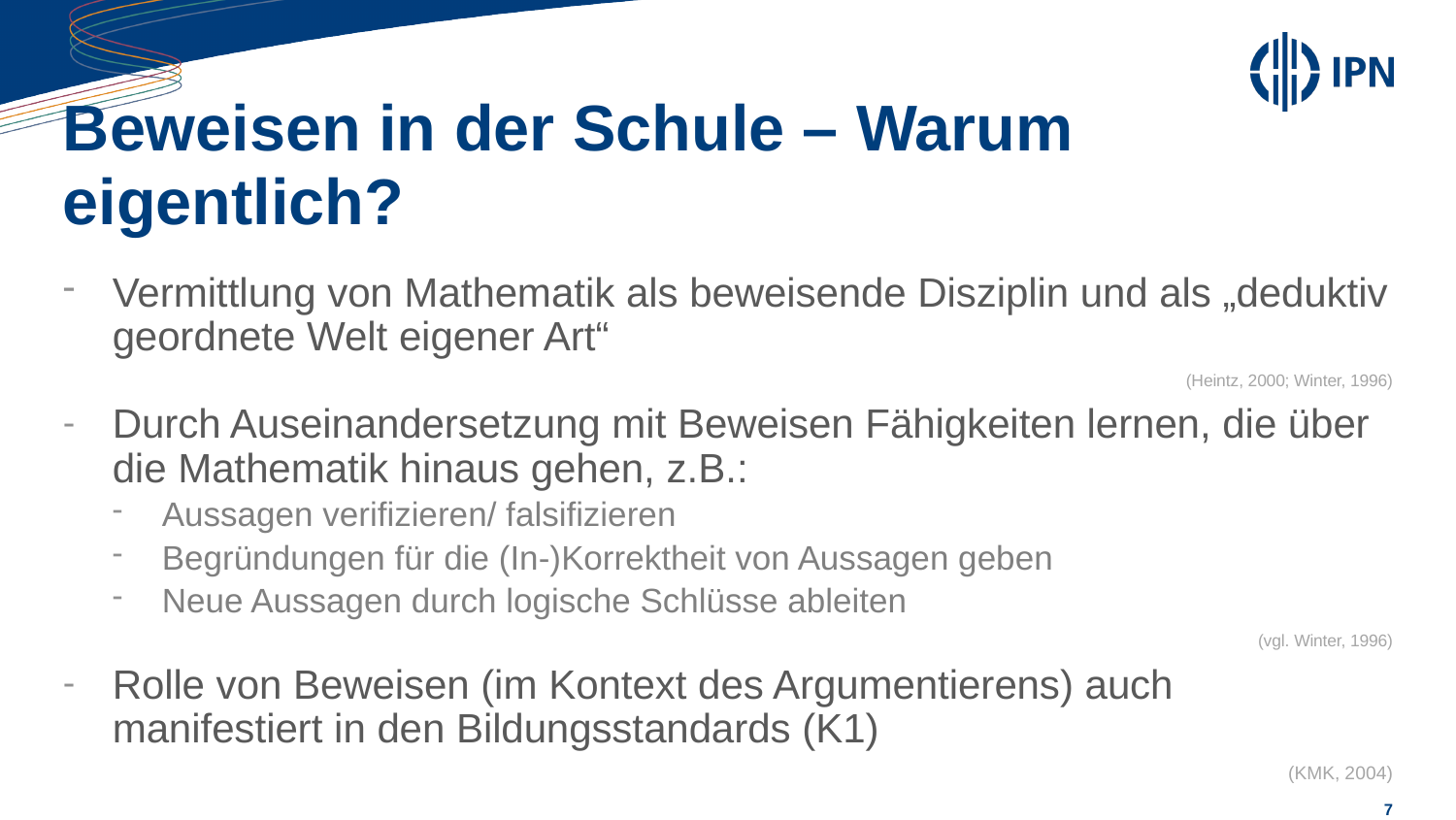

# Beweisen in der Schule – Warum eigentlich?
Vermittlung von Mathematik als beweisende Disziplin und als „deduktiv geordnete Welt eigener Art“
(Heintz, 2000; Winter, 1996)
Durch Auseinandersetzung mit Beweisen Fähigkeiten lernen, die über die Mathematik hinaus gehen, z.B.:
Aussagen verifizieren/ falsifizieren
Begründungen für die (In-)Korrektheit von Aussagen geben
Neue Aussagen durch logische Schlüsse ableiten
(vgl. Winter, 1996)
Rolle von Beweisen (im Kontext des Argumentierens) auch manifestiert in den Bildungsstandards (K1)
(KMK, 2004)

7